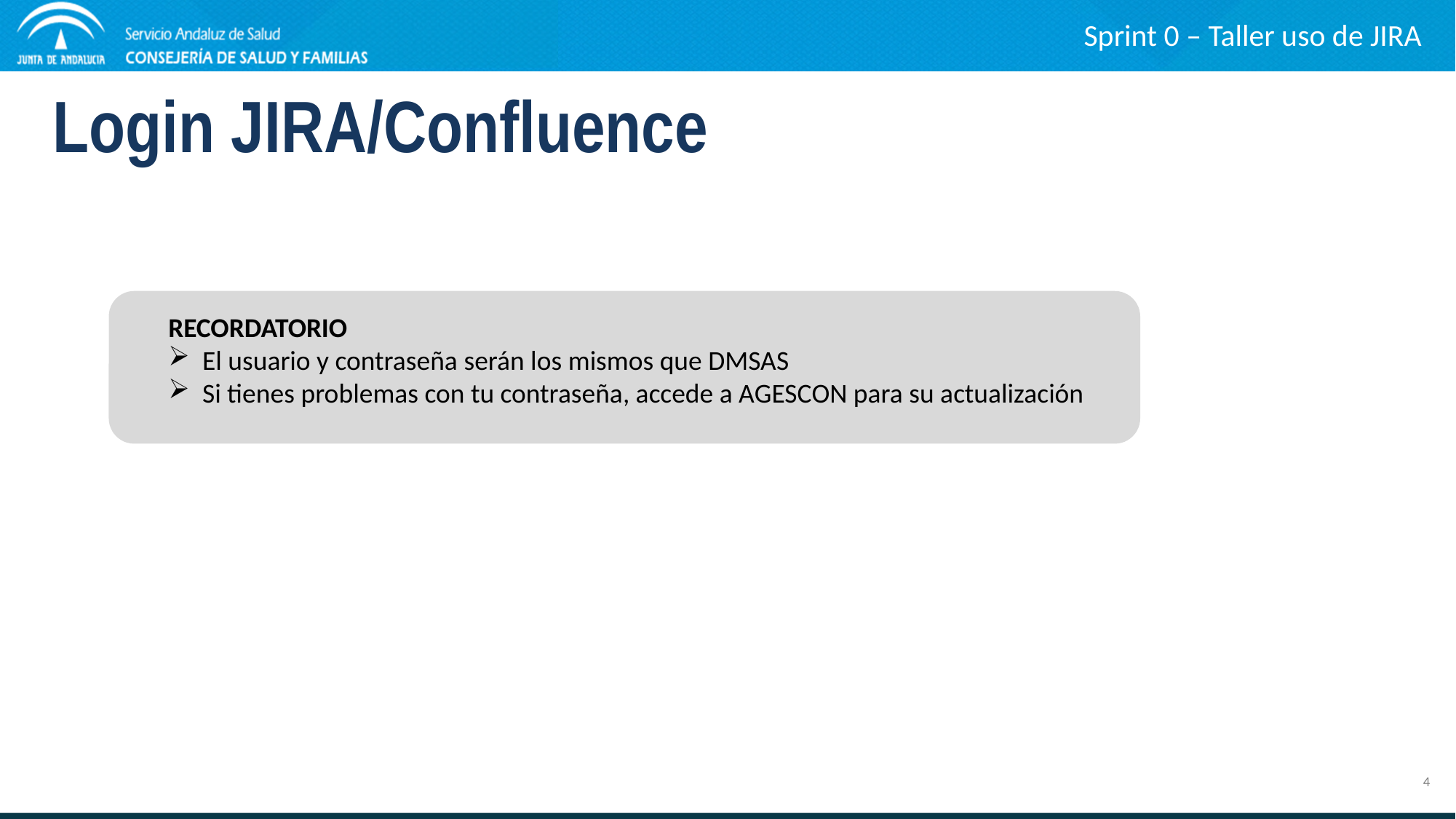

Sprint 0 – Taller uso de JIRA
Login JIRA/Confluence

RECORDATORIO
El usuario y contraseña serán los mismos que DMSAS
Si tienes problemas con tu contraseña, accede a AGESCON para su actualización
4